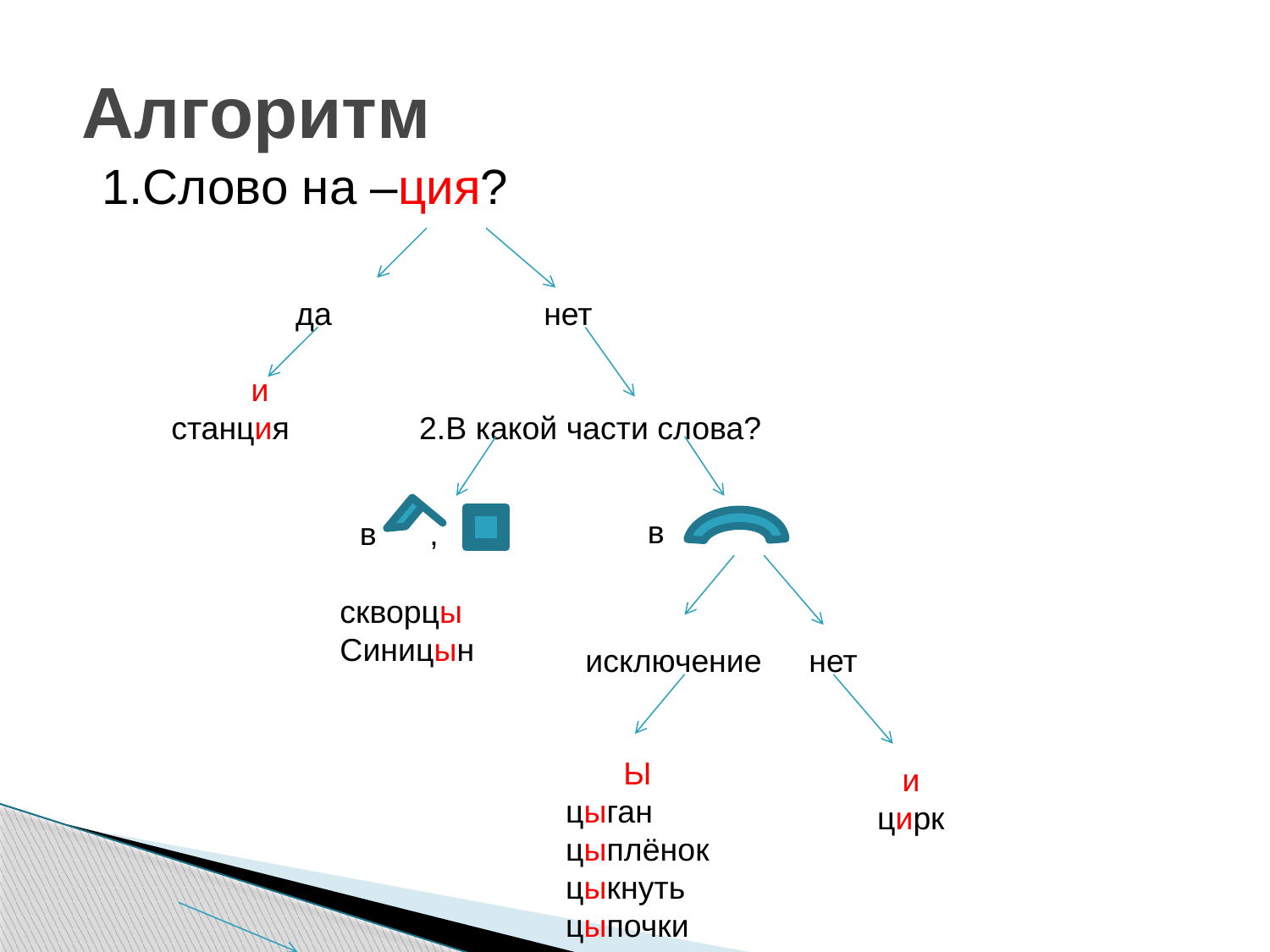

# Алгоритм
1.Слово на –ция?

              да

         и
станция

              нет

2.В какой части слова?

в      ,

в

исключение
Ы
цыган
цыплёнок
цыкнуть
цыпочки
нет
и
цирк
скворцы
Синицын